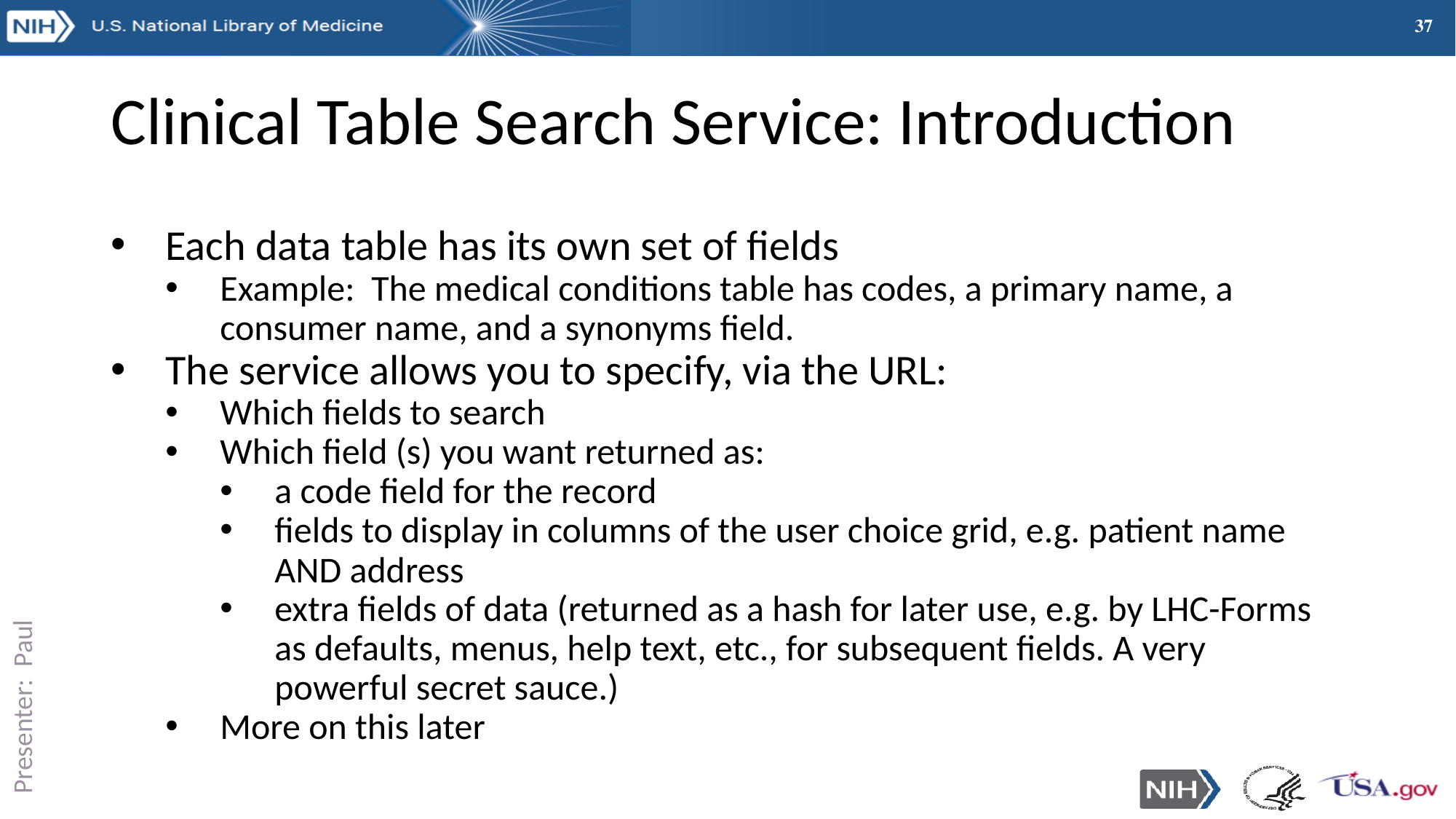

# Clinical Table Search Service: Introduction
Each data table has its own set of fields
Example:  The medical conditions table has codes, a primary name, a consumer name, and a synonyms field.
The service allows you to specify, via the URL:
Which fields to search
Which field (s) you want returned as:
a code field for the record
fields to display in columns of the user choice grid, e.g. patient name AND address
extra fields of data (returned as a hash for later use, e.g. by LHC-Forms as defaults, menus, help text, etc., for subsequent fields. A very powerful secret sauce.)
More on this later

Presenter:  Paul